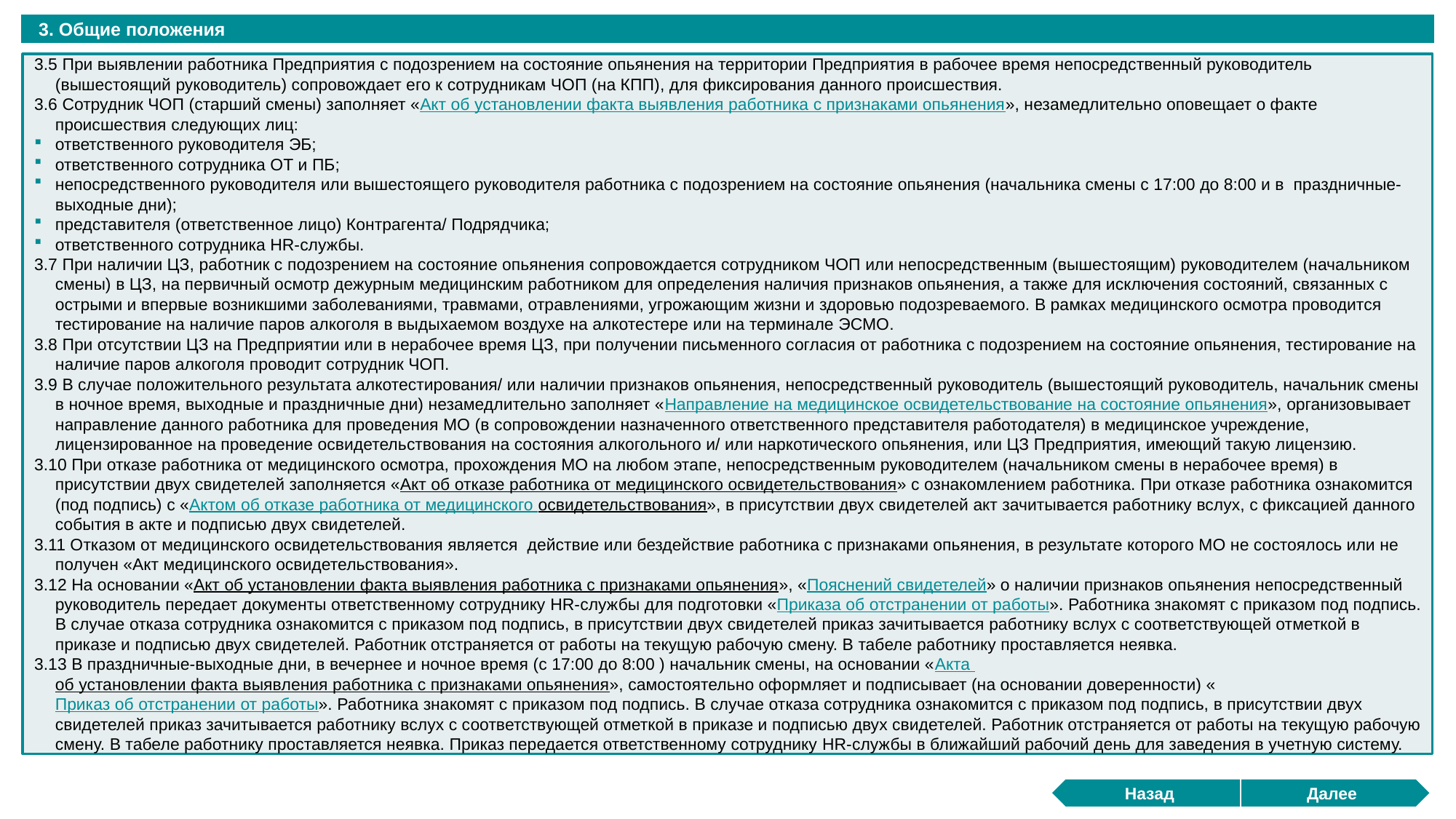

3. Общие положения
3.5 При выявлении работника Предприятия с подозрением на состояние опьянения на территории Предприятия в рабочее время непосредственный руководитель (вышестоящий руководитель) сопровождает его к сотрудникам ЧОП (на КПП), для фиксирования данного происшествия.
3.6 Сотрудник ЧОП (старший смены) заполняет «Акт об установлении факта выявления работника с признаками опьянения», незамедлительно оповещает о факте происшествия следующих лиц:
ответственного руководителя ЭБ;
ответственного сотрудника ОТ и ПБ;
непосредственного руководителя или вышестоящего руководителя работника с подозрением на состояние опьянения (начальника смены с 17:00 до 8:00 и в  праздничные-выходные дни);
представителя (ответственное лицо) Контрагента/ Подрядчика;
ответственного сотрудника HR-службы.
3.7 При наличии ЦЗ, работник с подозрением на состояние опьянения сопровождается сотрудником ЧОП или непосредственным (вышестоящим) руководителем (начальником смены) в ЦЗ, на первичный осмотр дежурным медицинским работником для определения наличия признаков опьянения, а также для исключения состояний, связанных с острыми и впервые возникшими заболеваниями, травмами, отравлениями, угрожающим жизни и здоровью подозреваемого. В рамках медицинского осмотра проводится тестирование на наличие паров алкоголя в выдыхаемом воздухе на алкотестере или на терминале ЭСМО.
3.8 При отсутствии ЦЗ на Предприятии или в нерабочее время ЦЗ, при получении письменного согласия от работника с подозрением на состояние опьянения, тестирование на наличие паров алкоголя проводит сотрудник ЧОП.
3.9 В случае положительного результата алкотестирования/ или наличии признаков опьянения, непосредственный руководитель (вышестоящий руководитель, начальник смены в ночное время, выходные и праздничные дни) незамедлительно заполняет «Направление на медицинское освидетельствование на состояние опьянения», организовывает направление данного работника для проведения МО (в сопровождении назначенного ответственного представителя работодателя) в медицинское учреждение, лицензированное на проведение освидетельствования на состояния алкогольного и/ или наркотического опьянения, или ЦЗ Предприятия, имеющий такую лицензию.
3.10 При отказе работника от медицинского осмотра, прохождения МО на любом этапе, непосредственным руководителем (начальником смены в нерабочее время) в присутствии двух свидетелей заполняется «Акт об отказе работника от медицинского освидетельствования» с ознакомлением работника. При отказе работника ознакомится (под подпись) с «Актом об отказе работника от медицинского освидетельствования», в присутствии двух свидетелей акт зачитывается работнику вслух, с фиксацией данного события в акте и подписью двух свидетелей.
3.11 Отказом от медицинского освидетельствования является  действие или бездействие работника с признаками опьянения, в результате которого МО не состоялось или не получен «Акт медицинского освидетельствования».
3.12 На основании «Акт об установлении факта выявления работника с признаками опьянения», «Пояснений свидетелей» о наличии признаков опьянения непосредственный руководитель передает документы ответственному сотруднику HR-службы для подготовки «Приказа об отстранении от работы». Работника знакомят с приказом под подпись. В случае отказа сотрудника ознакомится с приказом под подпись, в присутствии двух свидетелей приказ зачитывается работнику вслух с соответствующей отметкой в приказе и подписью двух свидетелей. Работник отстраняется от работы на текущую рабочую смену. В табеле работнику проставляется неявка.
3.13 В праздничные-выходные дни, в вечернее и ночное время (с 17:00 до 8:00 ) начальник смены, на основании «Акта об установлении факта выявления работника с признаками опьянения», самостоятельно оформляет и подписывает (на основании доверенности) «Приказ об отстранении от работы». Работника знакомят с приказом под подпись. В случае отказа сотрудника ознакомится с приказом под подпись, в присутствии двух свидетелей приказ зачитывается работнику вслух с соответствующей отметкой в приказе и подписью двух свидетелей. Работник отстраняется от работы на текущую рабочую смену. В табеле работнику проставляется неявка. Приказ передается ответственному сотруднику HR-службы в ближайший рабочий день для заведения в учетную систему.
Назад
Далее